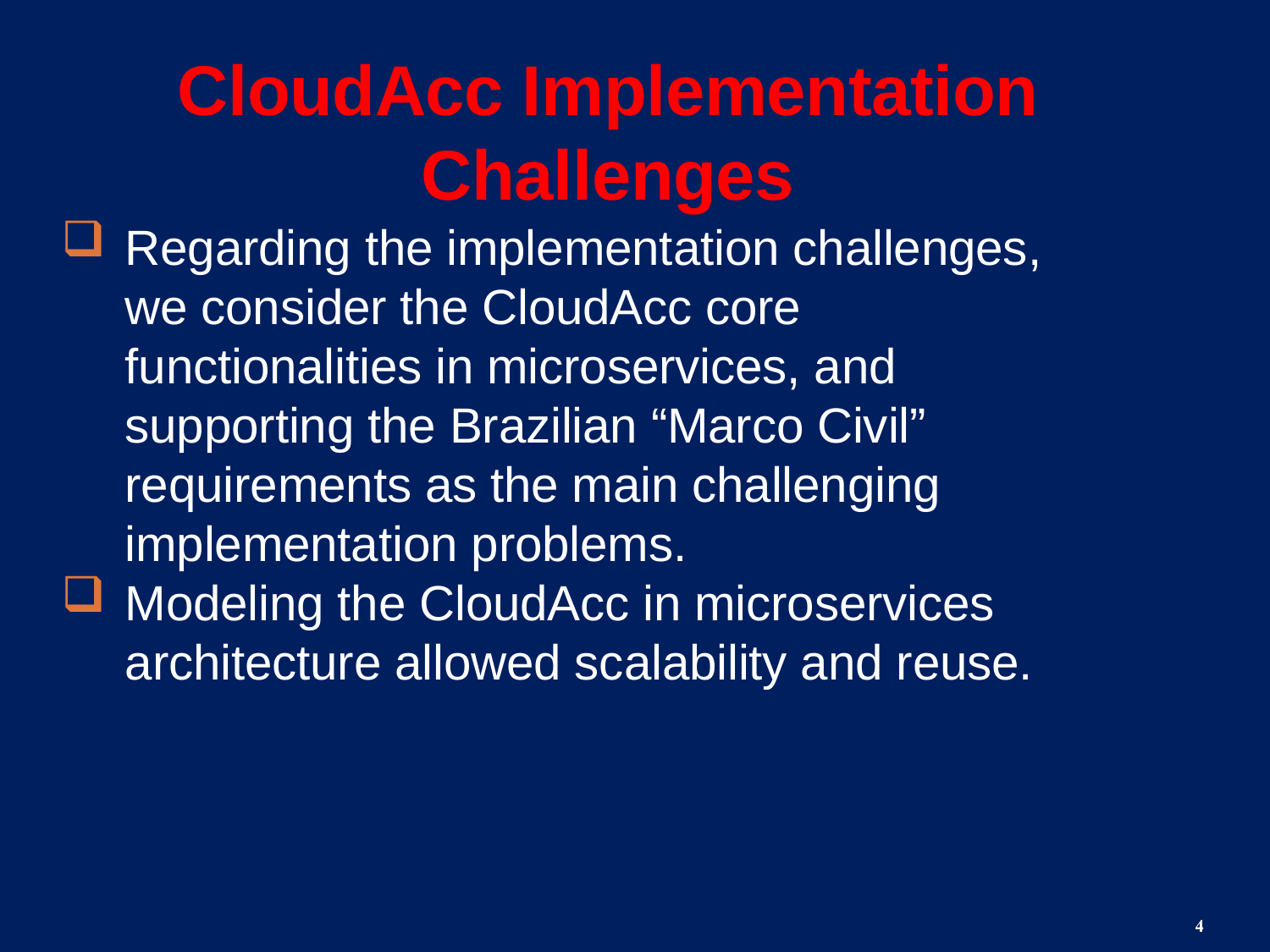

CloudAcc Implementation Challenges
Regarding the implementation challenges, we consider the CloudAcc core functionalities in microservices, and supporting the Brazilian “Marco Civil” requirements as the main challenging implementation problems.
Modeling the CloudAcc in microservices architecture allowed scalability and reuse.